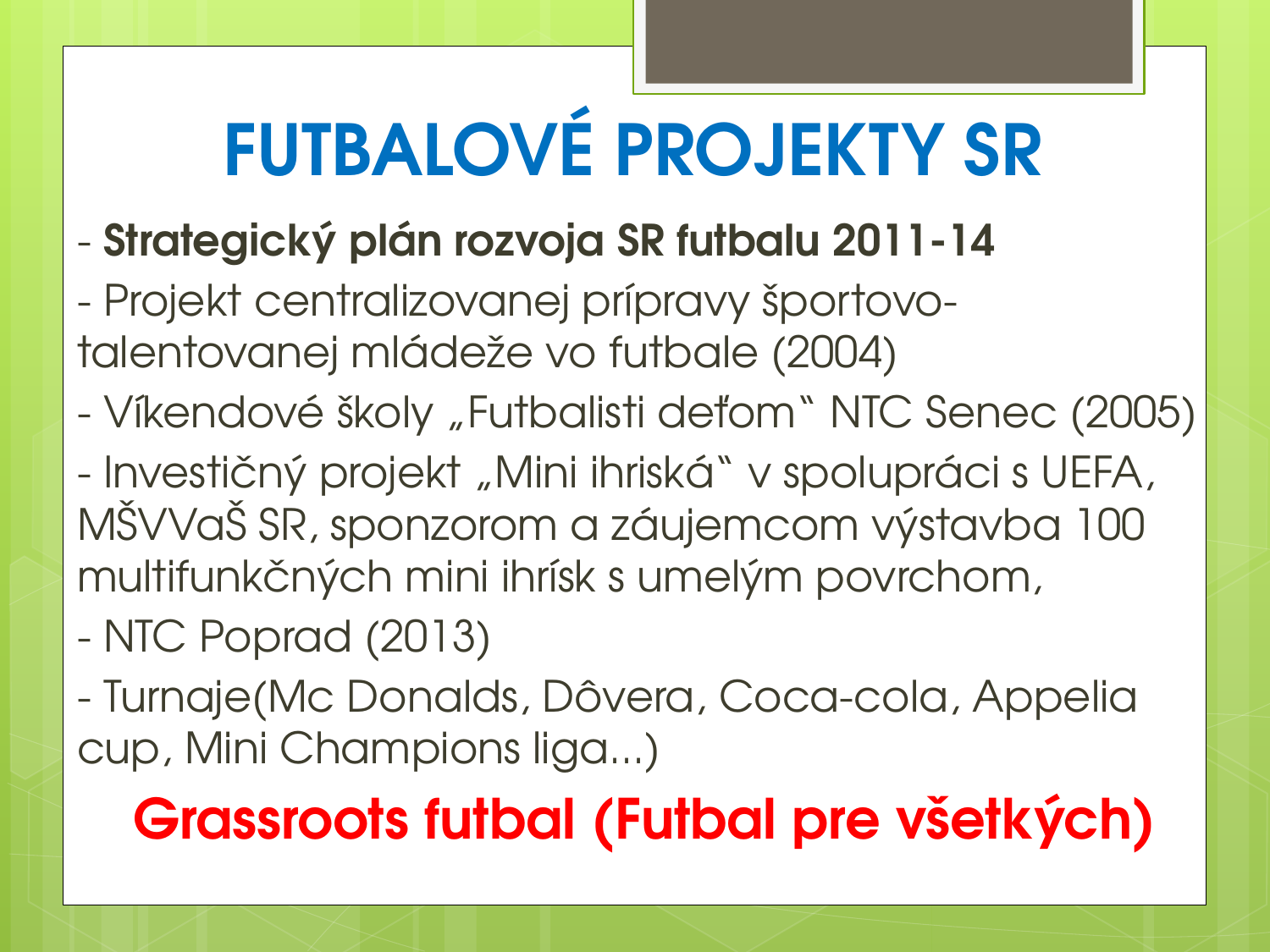

# FUTBALOVÉ PROJEKTY SR
- Strategický plán rozvoja SR futbalu 2011-14
- Projekt centralizovanej prípravy športovo-talentovanej mládeže vo futbale (2004)
- Víkendové školy „Futbalisti deťom“ NTC Senec (2005)
- Investičný projekt „Mini ihriská“ v spolupráci s UEFA, MŠVVaŠ SR, sponzorom a záujemcom výstavba 100 multifunkčných mini ihrísk s umelým povrchom,
- NTC Poprad (2013)
- Turnaje(Mc Donalds, Dôvera, Coca-cola, Appelia cup, Mini Champions liga...)
Grassroots futbal (Futbal pre všetkých)